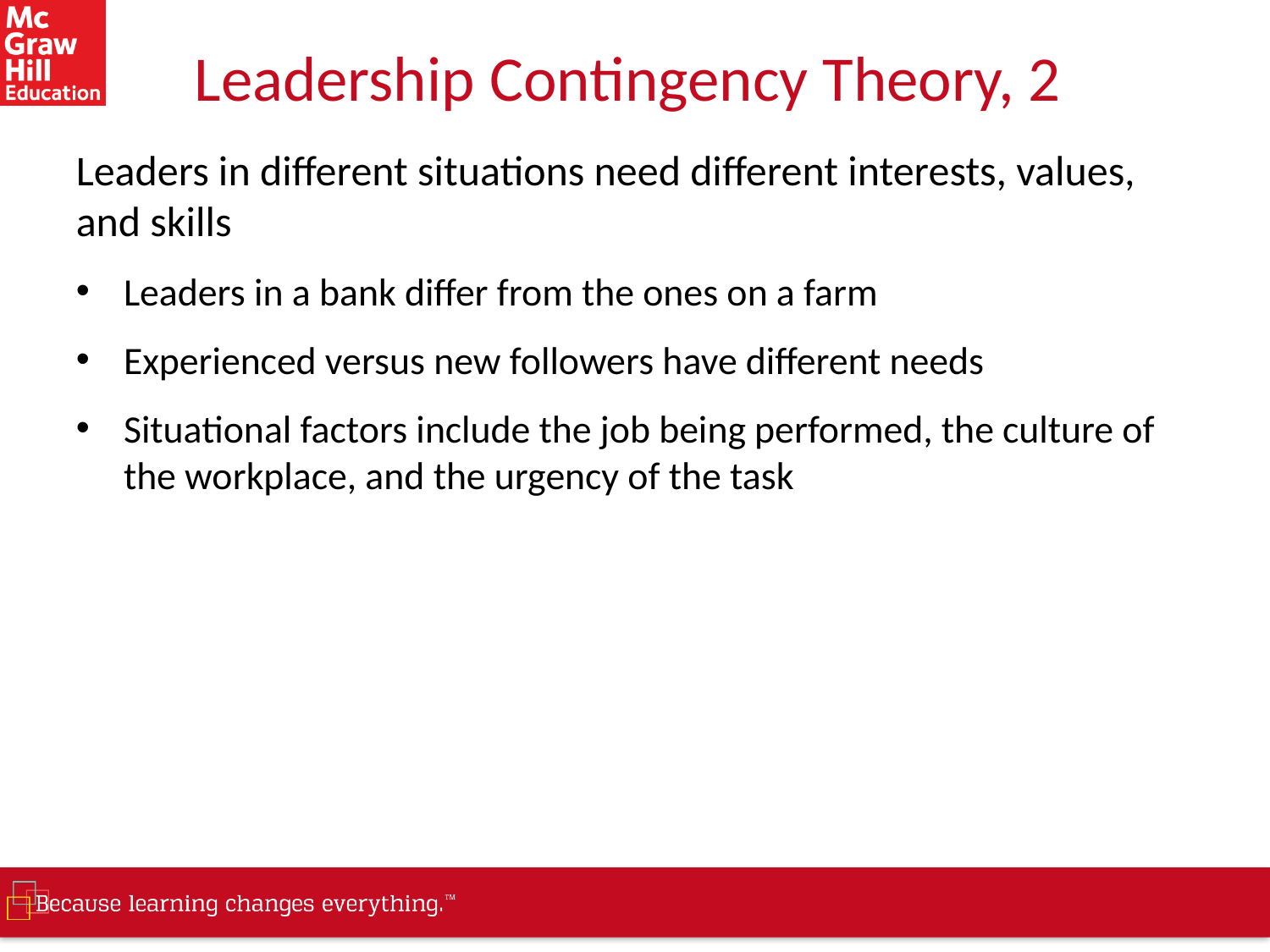

# Leadership Contingency Theory, 2
Leaders in different situations need different interests, values, and skills
Leaders in a bank differ from the ones on a farm
Experienced versus new followers have different needs
Situational factors include the job being performed, the culture of the workplace, and the urgency of the task